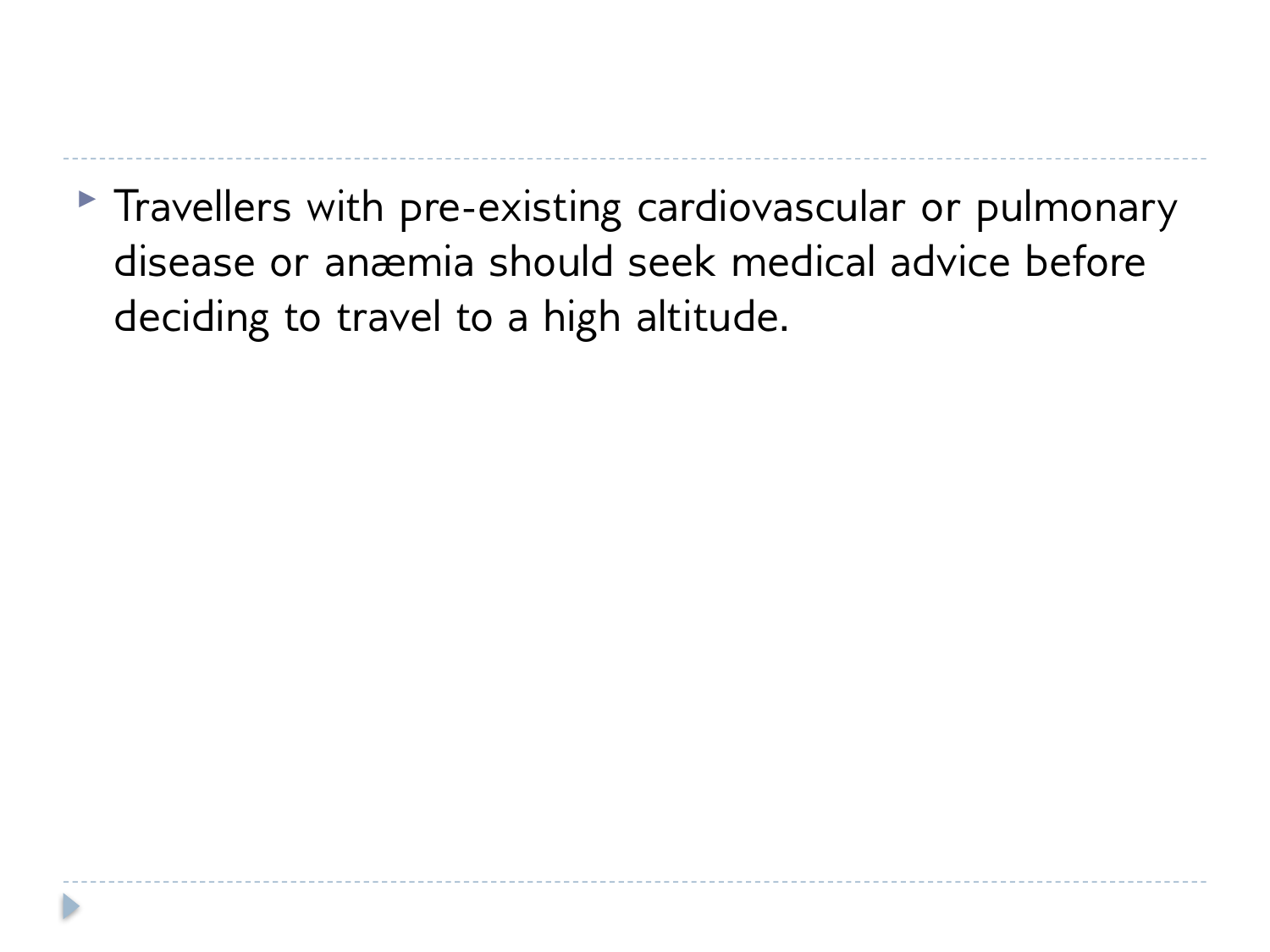

#
Travellers with pre-existing cardiovascular or pulmonary disease or anaemia should seek medical advice before deciding to travel to a high altitude.